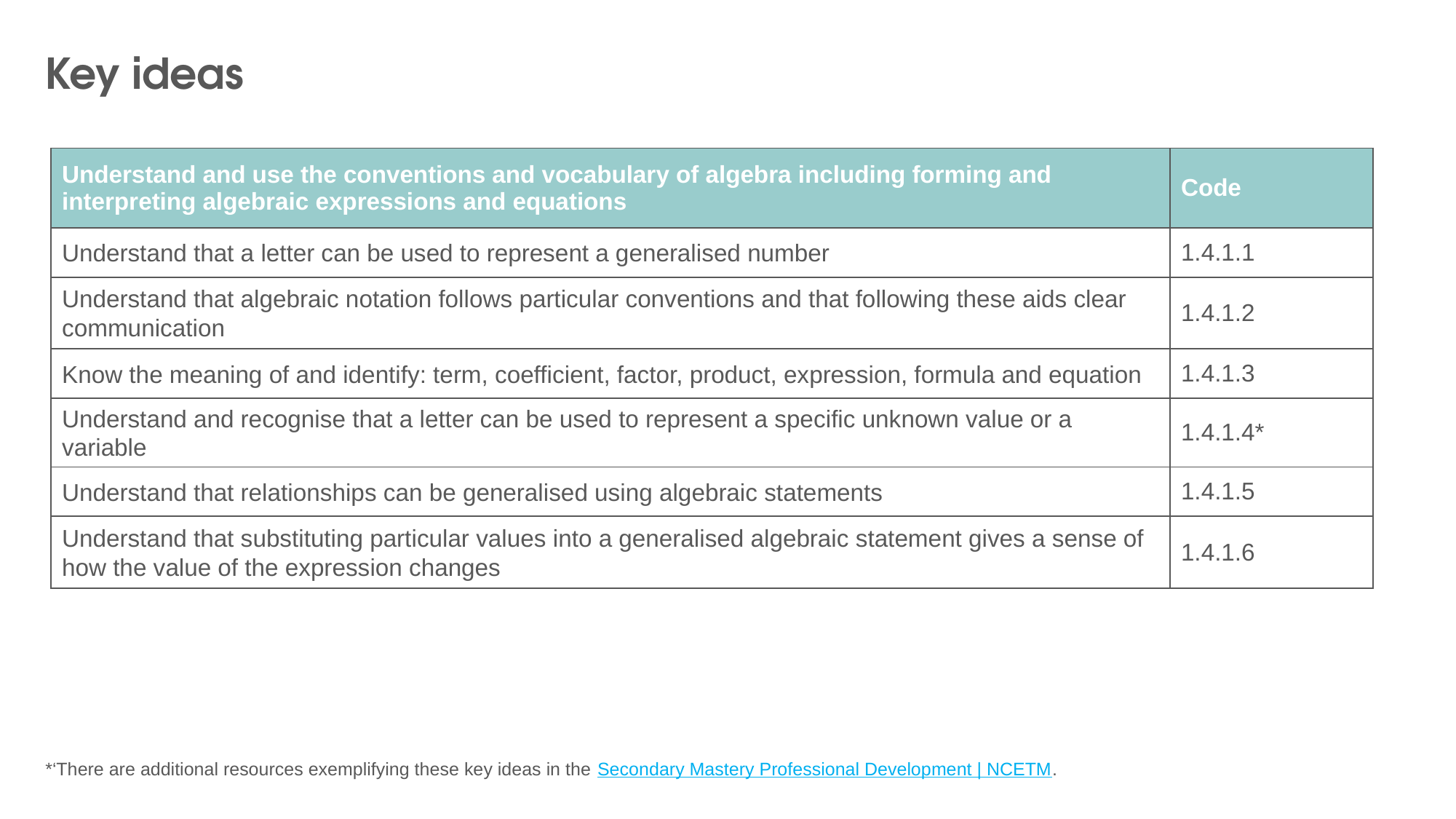

Key ideas
| Understand and use the conventions and vocabulary of algebra including forming and interpreting algebraic expressions and equations | Code |
| --- | --- |
| Understand that a letter can be used to represent a generalised number | 1.4.1.1 |
| Understand that algebraic notation follows particular conventions and that following these aids clear communication | 1.4.1.2 |
| Know the meaning of and identify: term, coefficient, factor, product, expression, formula and equation | 1.4.1.3 |
| Understand and recognise that a letter can be used to represent a specific unknown value or a variable | 1.4.1.4\* |
| Understand that relationships can be generalised using algebraic statements | 1.4.1.5 |
| Understand that substituting particular values into a generalised algebraic statement gives a sense of how the value of the expression changes | 1.4.1.6 |
*‘There are additional resources exemplifying these key ideas in the Secondary Mastery Professional Development | NCETM.